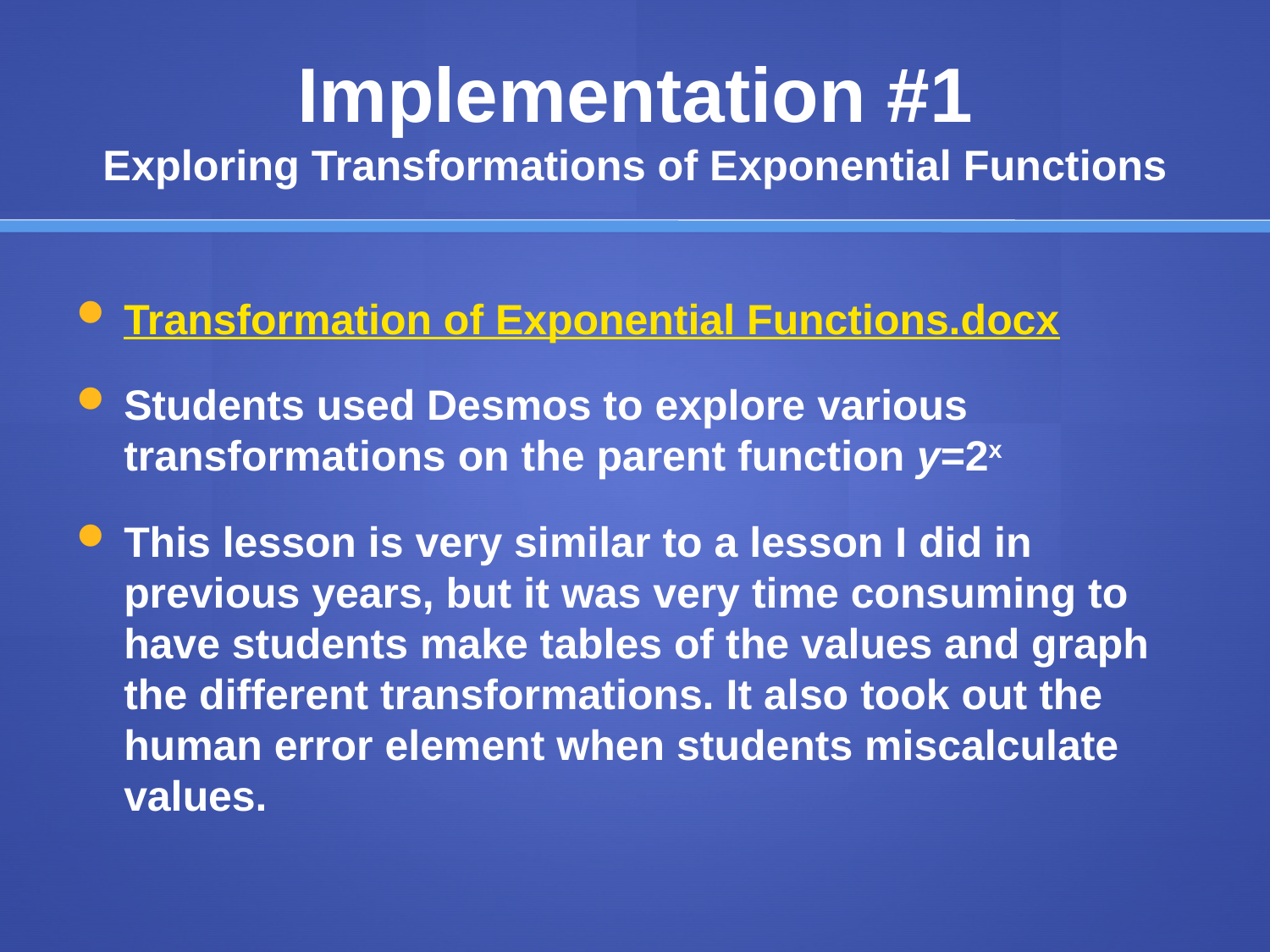

# Implementation #1 Exploring Transformations of Exponential Functions
Transformation of Exponential Functions.docx
Students used Desmos to explore various transformations on the parent function y=2x
This lesson is very similar to a lesson I did in previous years, but it was very time consuming to have students make tables of the values and graph the different transformations. It also took out the human error element when students miscalculate values.